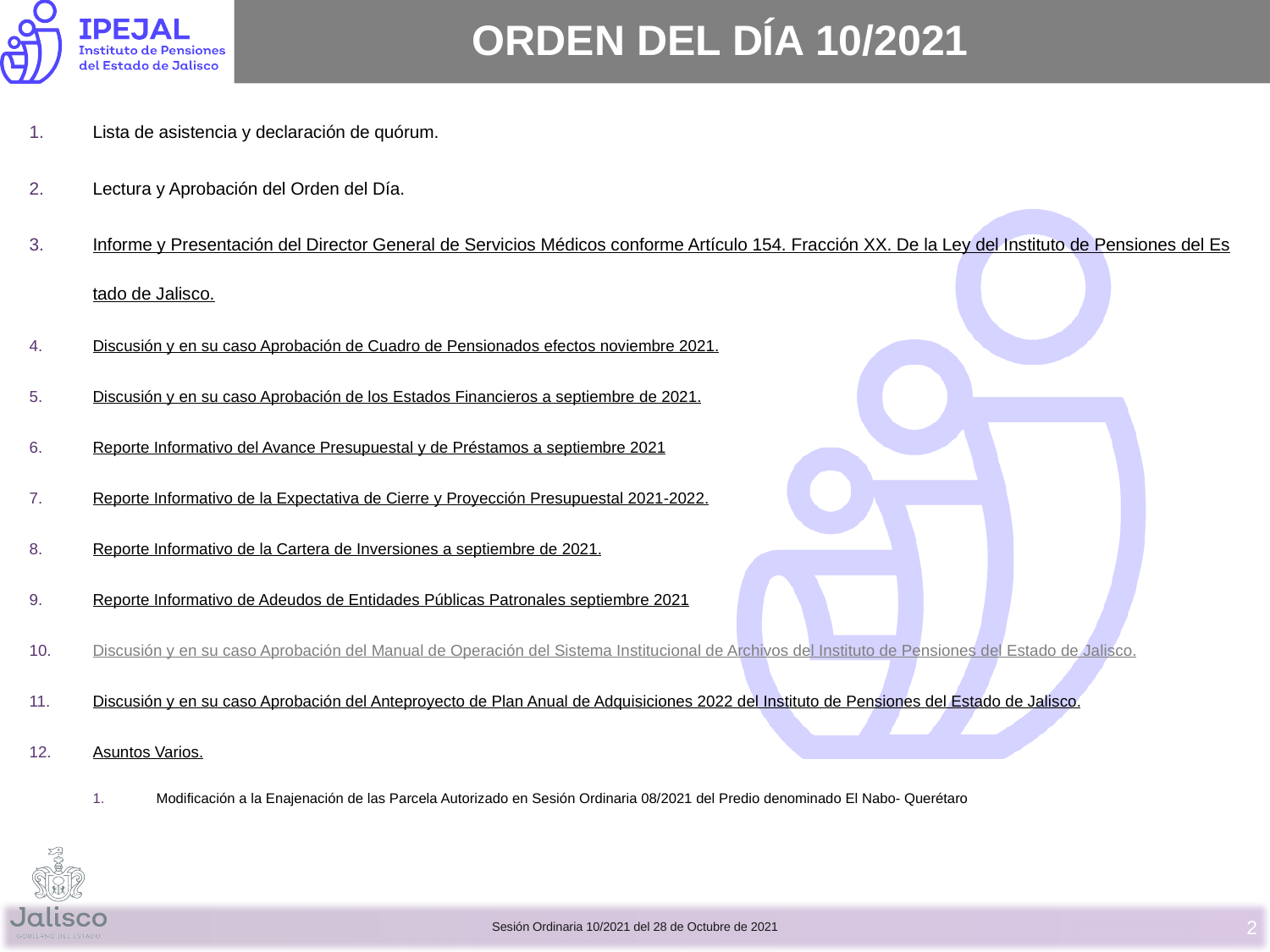

# ORDEN DEL DÍA 10/2021
Lista de asistencia y declaración de quórum.
Lectura y Aprobación del Orden del Día.
Informe y Presentación del Director General de Servicios Médicos conforme Artículo 154. Fracción XX. De la Ley del Instituto de Pensiones del Estado de Jalisco.
Discusión y en su caso Aprobación de Cuadro de Pensionados efectos noviembre 2021.
Discusión y en su caso Aprobación de los Estados Financieros a septiembre de 2021.
Reporte Informativo del Avance Presupuestal y de Préstamos a septiembre 2021
Reporte Informativo de la Expectativa de Cierre y Proyección Presupuestal 2021-2022.
Reporte Informativo de la Cartera de Inversiones a septiembre de 2021.
Reporte Informativo de Adeudos de Entidades Públicas Patronales septiembre 2021
Discusión y en su caso Aprobación del Manual de Operación del Sistema Institucional de Archivos del Instituto de Pensiones del Estado de Jalisco.
Discusión y en su caso Aprobación del Anteproyecto de Plan Anual de Adquisiciones 2022 del Instituto de Pensiones del Estado de Jalisco.
Asuntos Varios.
Modificación a la Enajenación de las Parcela Autorizado en Sesión Ordinaria 08/2021 del Predio denominado El Nabo- Querétaro
Sesión Ordinaria 10/2021 del 28 de Octubre de 2021
2